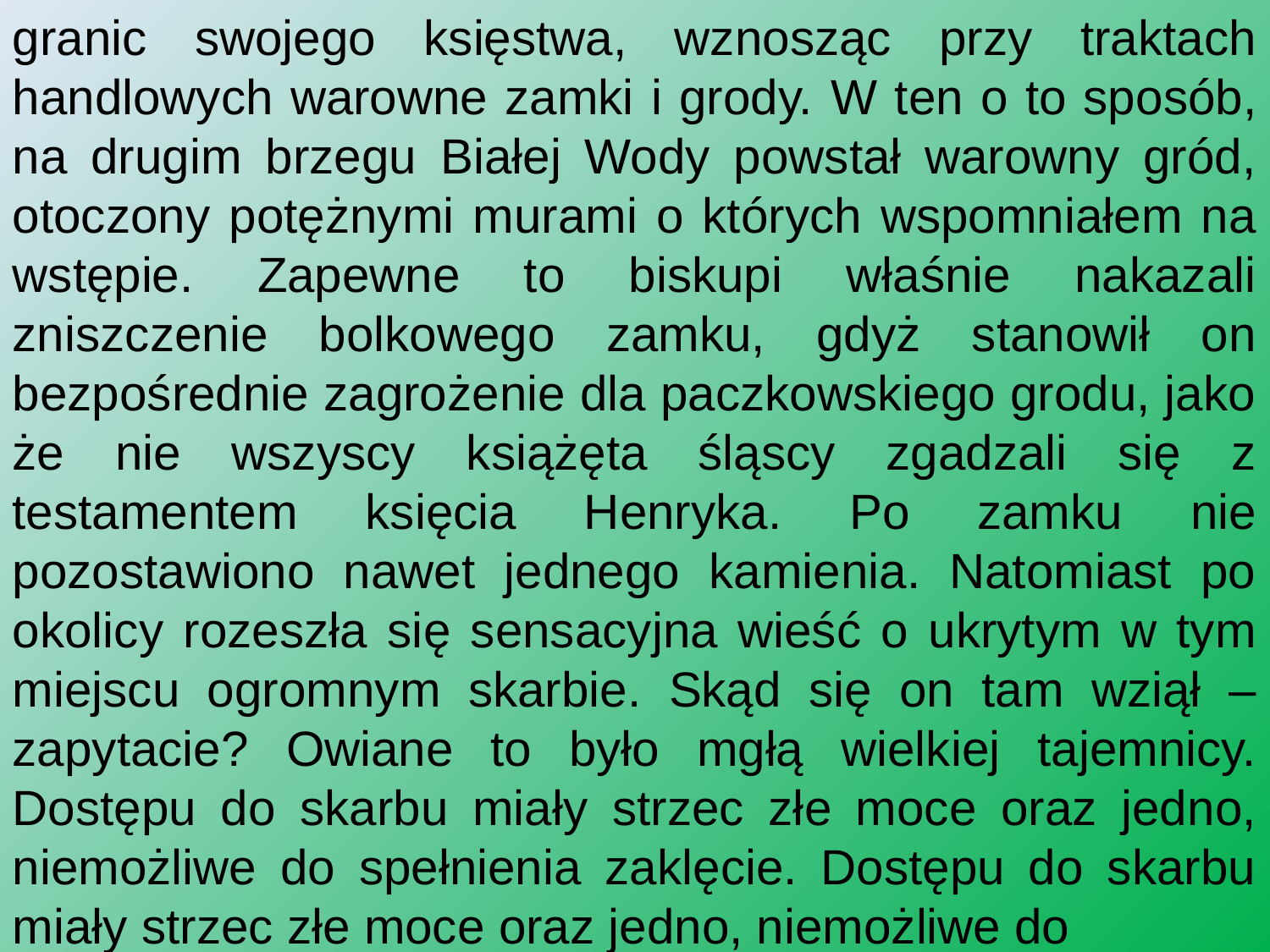

granic swojego księstwa, wznosząc przy traktach handlowych warowne zamki i grody. W ten o to sposób, na drugim brzegu Białej Wody powstał warowny gród, otoczony potężnymi murami o których wspomniałem na wstępie. Zapewne to biskupi właśnie nakazali zniszczenie bolkowego zamku, gdyż stanowił on bezpośrednie zagrożenie dla paczkowskiego grodu, jako że nie wszyscy książęta śląscy zgadzali się z testamentem księcia Henryka. Po zamku nie pozostawiono nawet jednego kamienia. Natomiast po okolicy rozeszła się sensacyjna wieść o ukrytym w tym miejscu ogromnym skarbie. Skąd się on tam wziął – zapytacie? Owiane to było mgłą wielkiej tajemnicy. Dostępu do skarbu miały strzec złe moce oraz jedno, niemożliwe do spełnienia zaklęcie. Dostępu do skarbu miały strzec złe moce oraz jedno, niemożliwe do